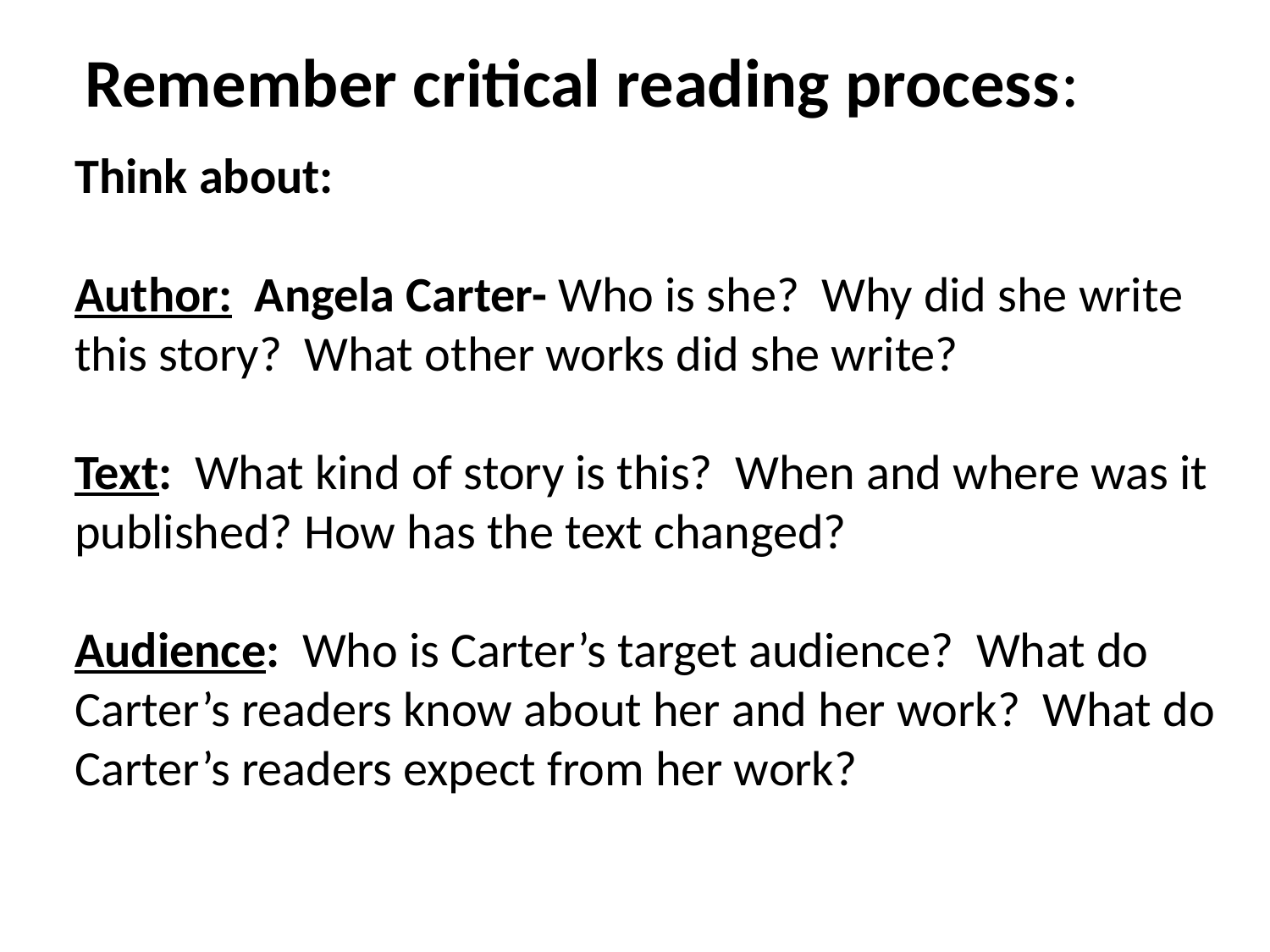

# Remember critical reading process:
Think about:

Author:  Angela Carter- Who is she?  Why did she write this story?  What other works did she write?

Text:  What kind of story is this?  When and where was it published? How has the text changed?

Audience:  Who is Carter’s target audience?  What do Carter’s readers know about her and her work?  What do Carter’s readers expect from her work?